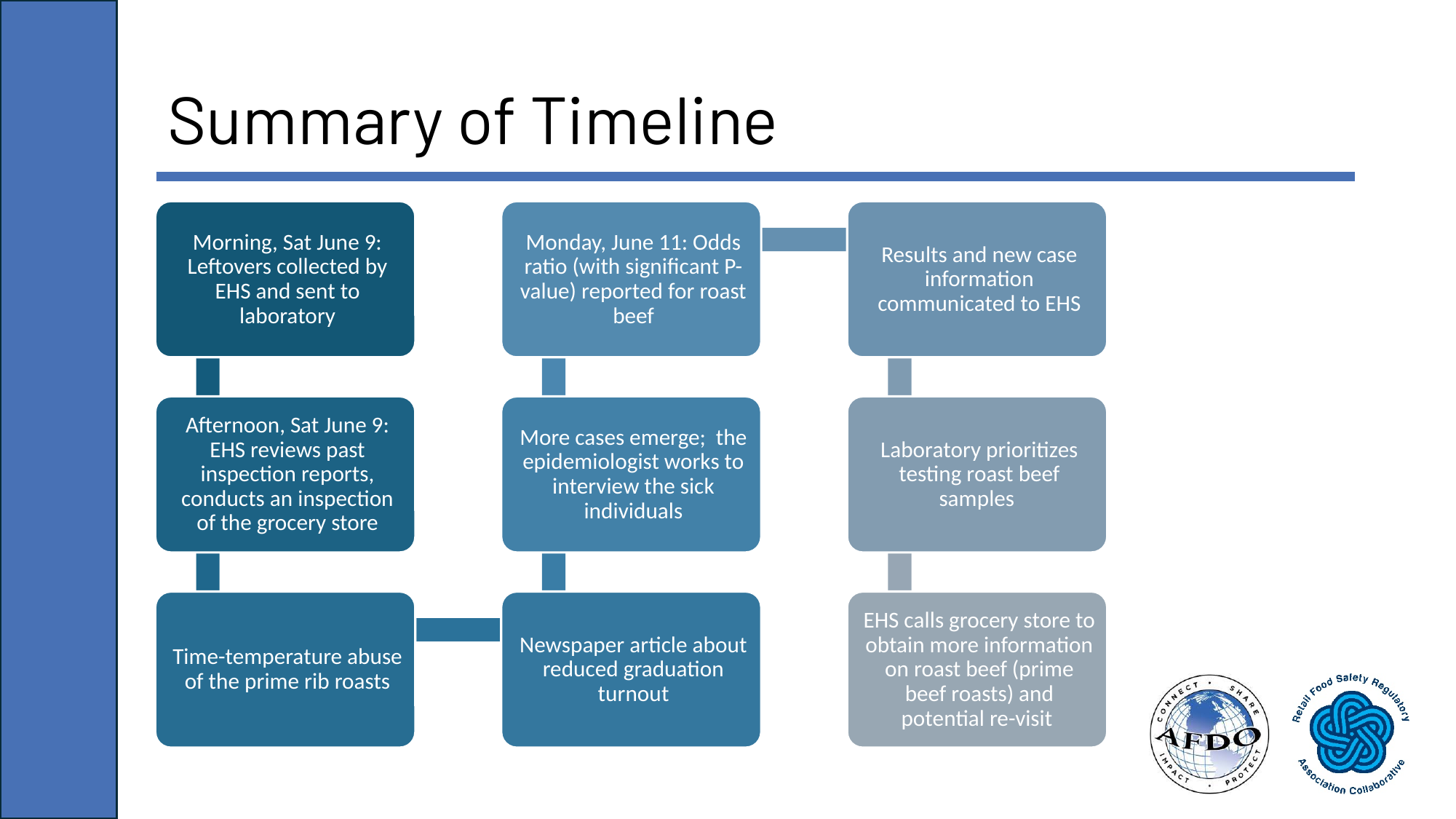

# Summary of Timeline
Morning, Sat June 9: Leftovers collected by EHS and sent to laboratory
Afternoon, Sat June 9: EHS reviews past inspection reports, conducts an inspection of the grocery store
Time-temperature abuse of the prime rib roasts
Newspaper article about reduced graduation turnout
More cases emerge;  the epidemiologist works to interview the sick individuals
Monday, June 11: Odds ratio (with significant P-value) reported for roast beef
Results and new case information communicated to EHS
Laboratory prioritizes testing roast beef samples
EHS calls grocery store to obtain more information on roast beef (prime beef roasts) and potential re-visit